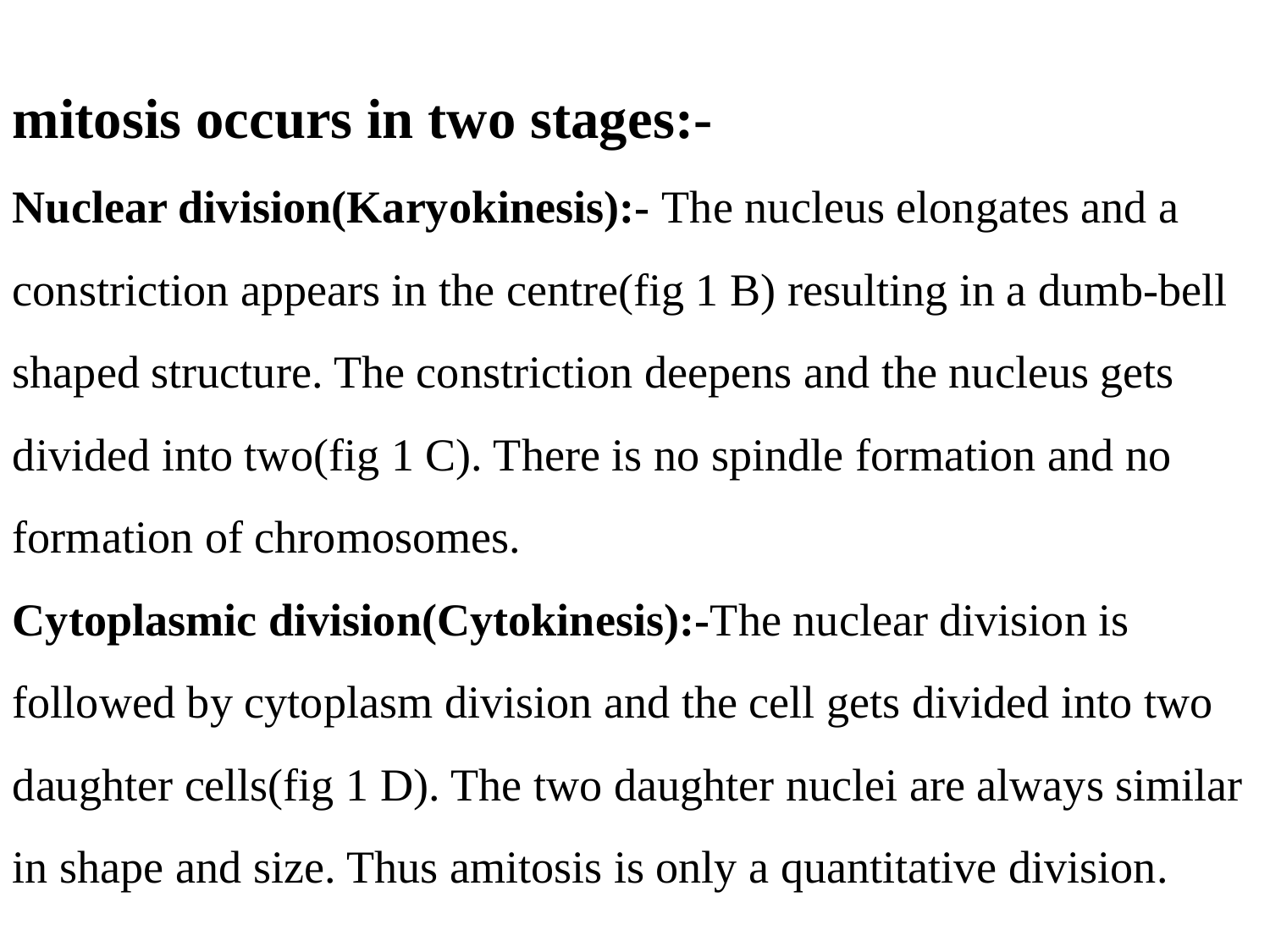

mitosis occurs in two stages:-
Nuclear division(Karyokinesis):- The nucleus elongates and a constriction appears in the centre(fig 1 B) resulting in a dumb-bell shaped structure. The constriction deepens and the nucleus gets divided into two(fig 1 C). There is no spindle formation and no formation of chromosomes.
Cytoplasmic division(Cytokinesis):-The nuclear division is followed by cytoplasm division and the cell gets divided into two daughter cells(fig 1 D). The two daughter nuclei are always similar in shape and size. Thus amitosis is only a quantitative division.